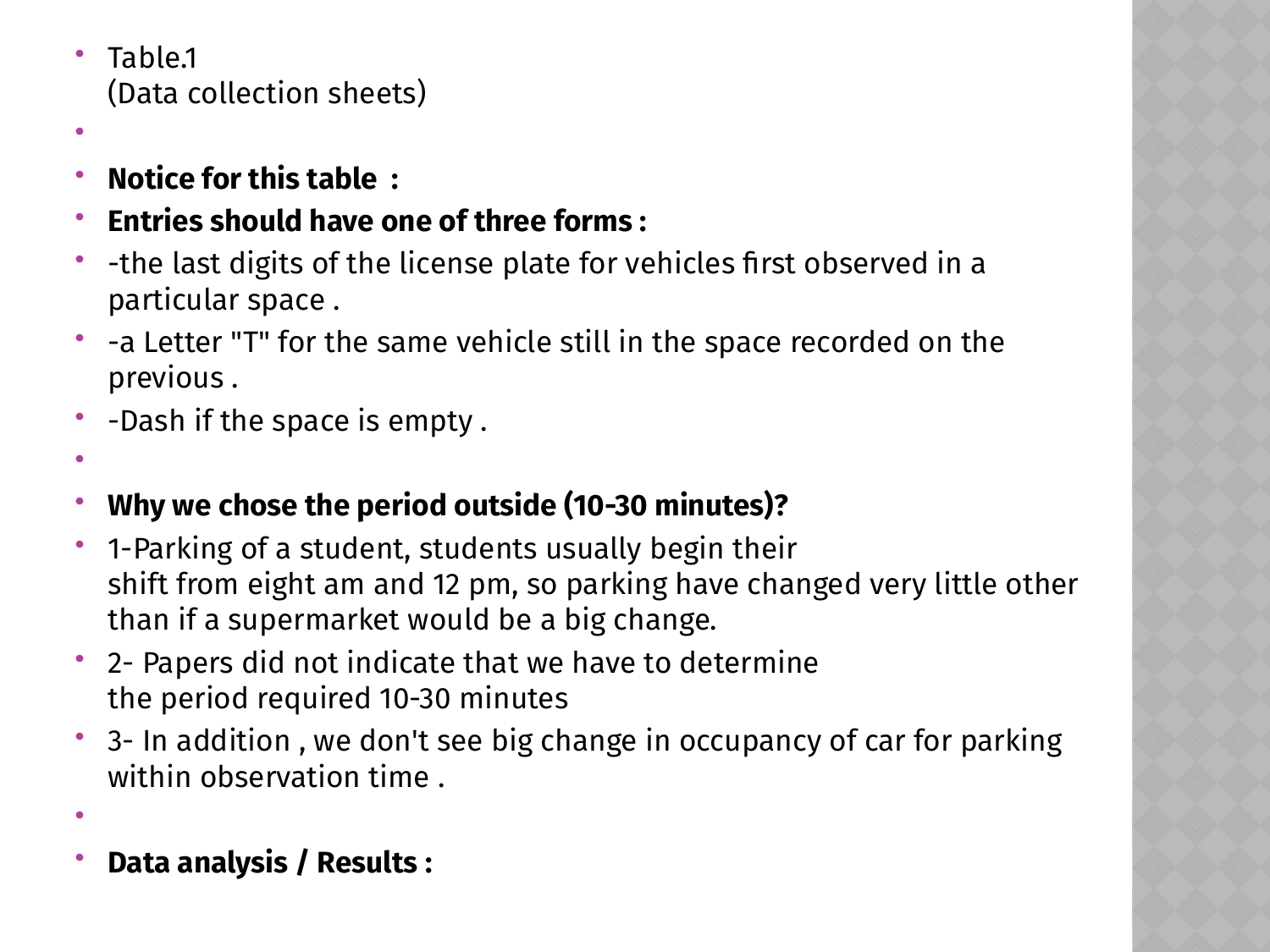

Table.1
(Data collection sheets)

Notice for this table  :
Entries should have one of three forms :
-the last digits of the license plate for vehicles first observed in a particular space .
-a Letter "T" for the same vehicle still in the space recorded on the previous .
-Dash if the space is empty .

Why we chose the period outside (10-30 minutes)?
1-Parking of a student, students usually begin their shift from eight am and 12 pm, so parking have changed very little other than if a supermarket would be a big change.
2- Papers did not indicate that we have to determine the period required 10-30 minutes
3- In addition , we don't see big change in occupancy of car for parking within observation time .

Data analysis / Results :

#